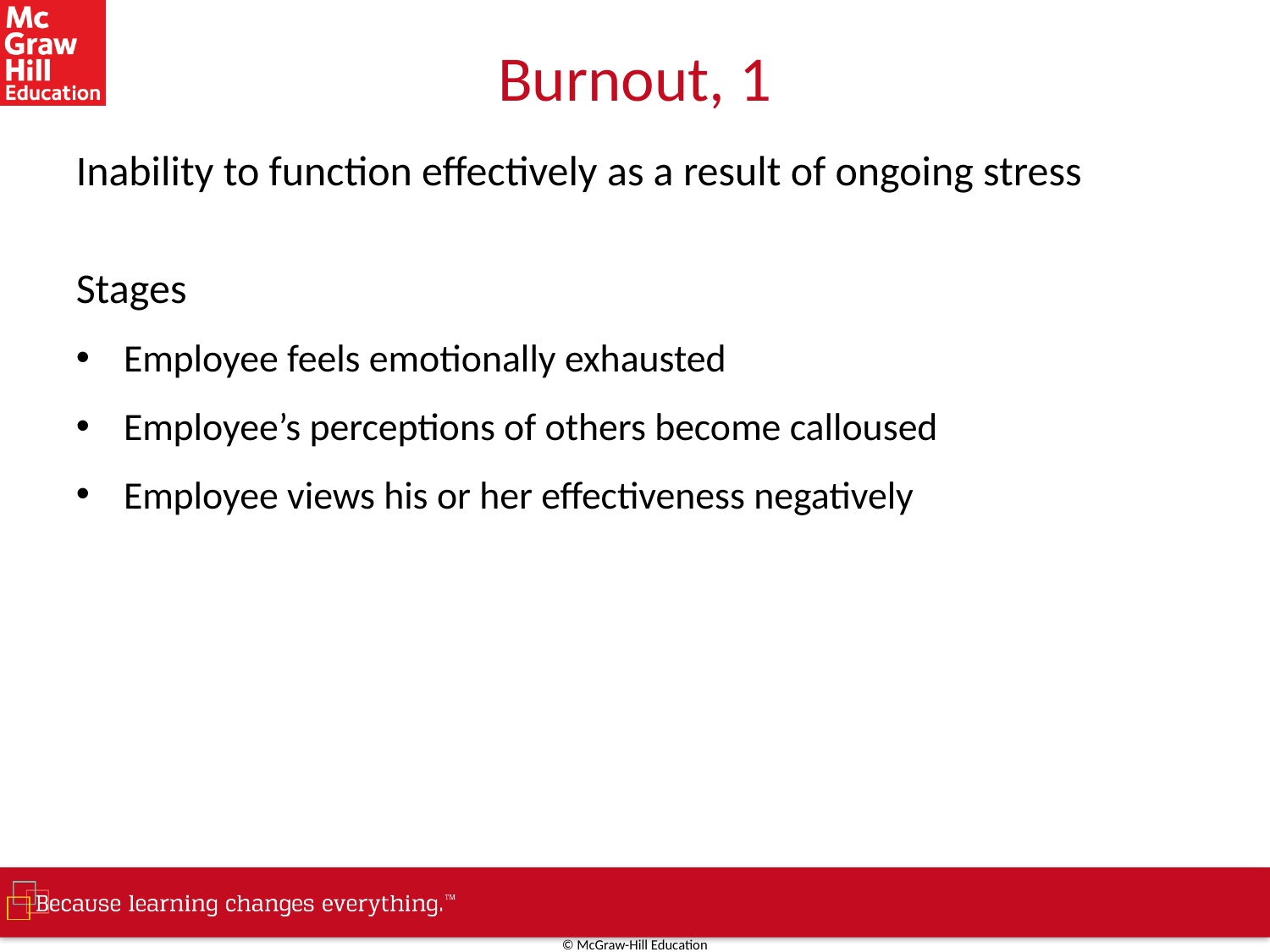

# Burnout, 1
Inability to function effectively as a result of ongoing stress

Stages
Employee feels emotionally exhausted
Employee’s perceptions of others become calloused
Employee views his or her effectiveness negatively